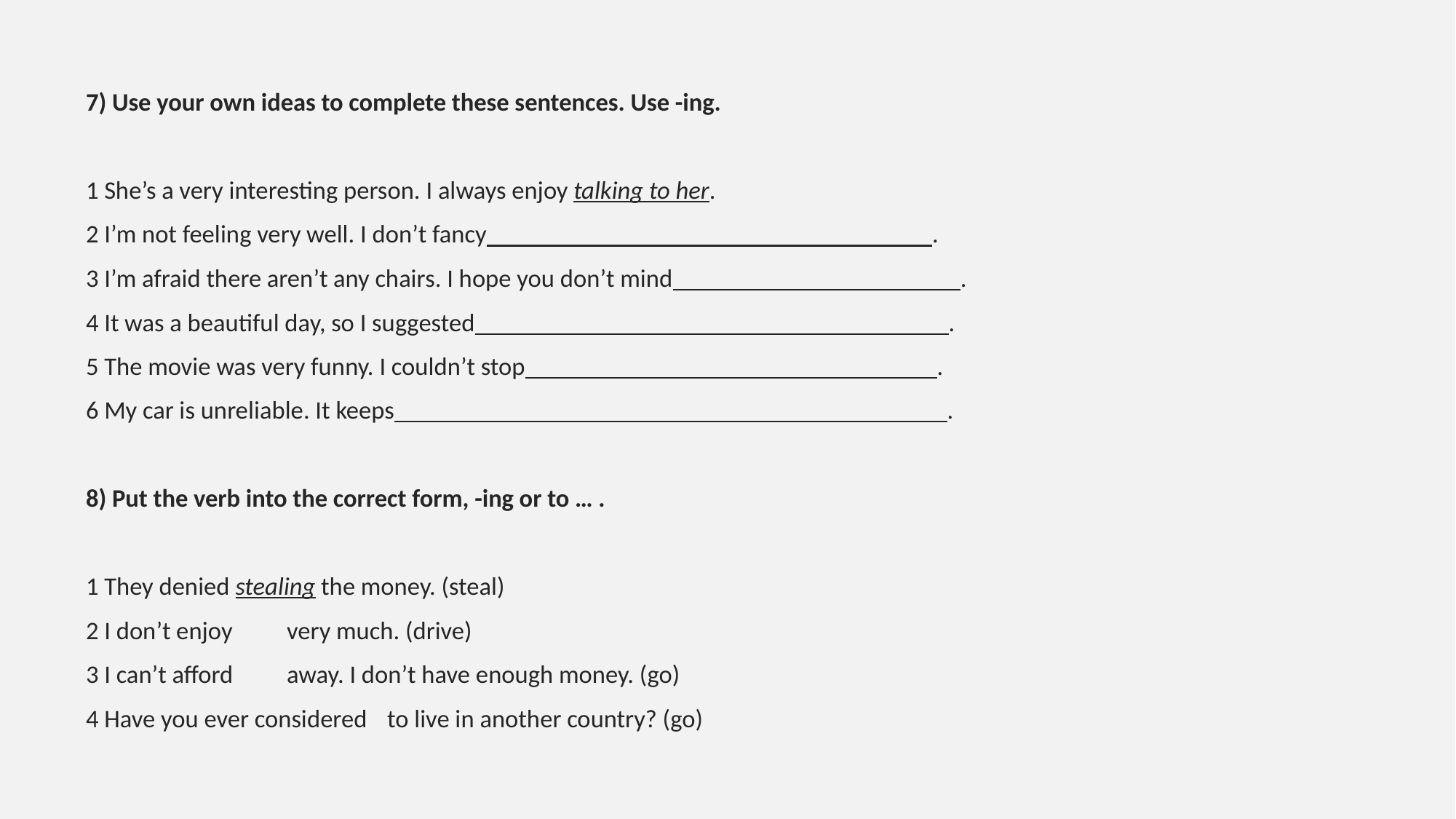

7) Use your own ideas to complete these sentences. Use -ing.

1 She’s a very interesting person. I always enjoy talking to her.
2 I’m not feeling very well. I don’t fancy                                                                               .
3 I’m afraid there aren’t any chairs. I hope you don’t mind                                                   .
4 It was a beautiful day, so I suggested                                                                                    .
5 The movie was very funny. I couldn’t stop                                                                         .
6 My car is unreliable. It keeps                                                                                                  .

8) Put the verb into the correct form, -ing or to … .

1 They denied stealing the money. (steal)
2 I don’t enjoy			very much. (drive)
3 I can’t afford			away. I don’t have enough money. (go)
4 Have you ever considered			to live in another country? (go)